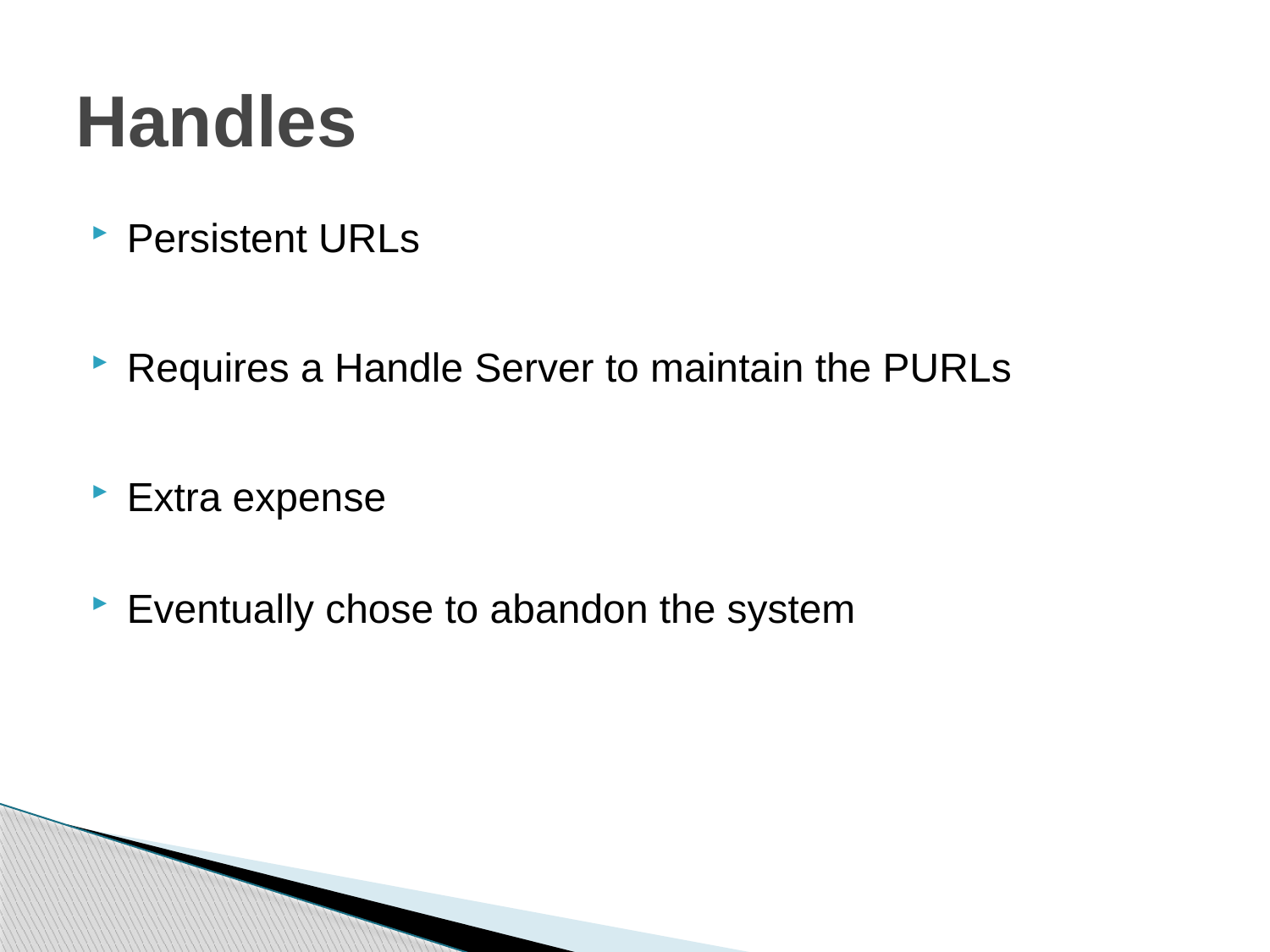

# Handles
Persistent URLs

Requires a Handle Server to maintain the PURLs

Extra expense

Eventually chose to abandon the system